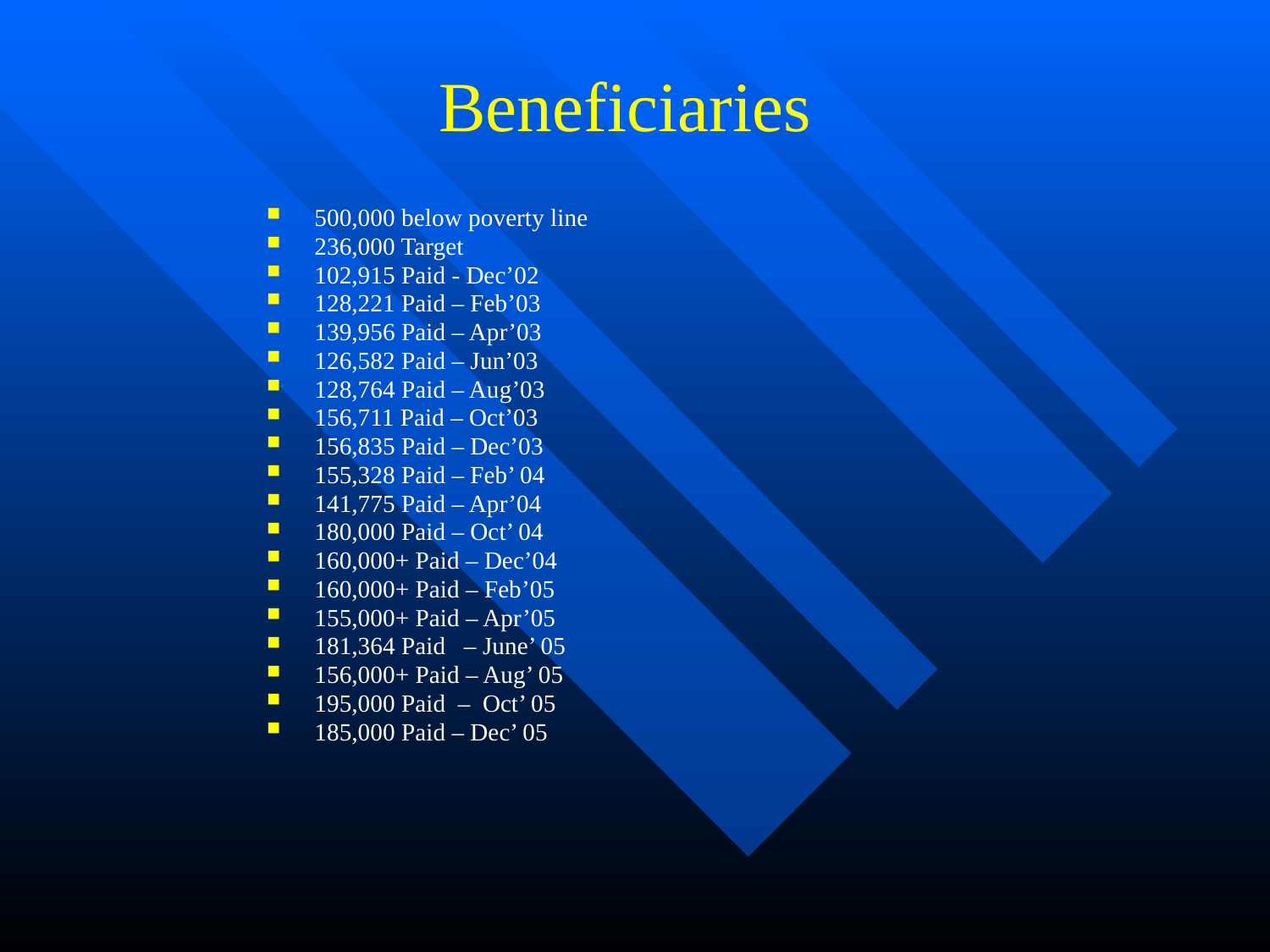

# Beneficiaries
500,000 below poverty line
236,000 Target
102,915 Paid - Dec’02
128,221 Paid – Feb’03
139,956 Paid – Apr’03
126,582 Paid – Jun’03
128,764 Paid – Aug’03
156,711 Paid – Oct’03
156,835 Paid – Dec’03
155,328 Paid – Feb’ 04
141,775 Paid – Apr’04
180,000 Paid – Oct’ 04
160,000+ Paid – Dec’04
160,000+ Paid – Feb’05
155,000+ Paid – Apr’05
181,364 Paid   – June’ 05
156,000+ Paid – Aug’ 05
195,000 Paid  –  Oct’ 05
185,000 Paid – Dec’ 05